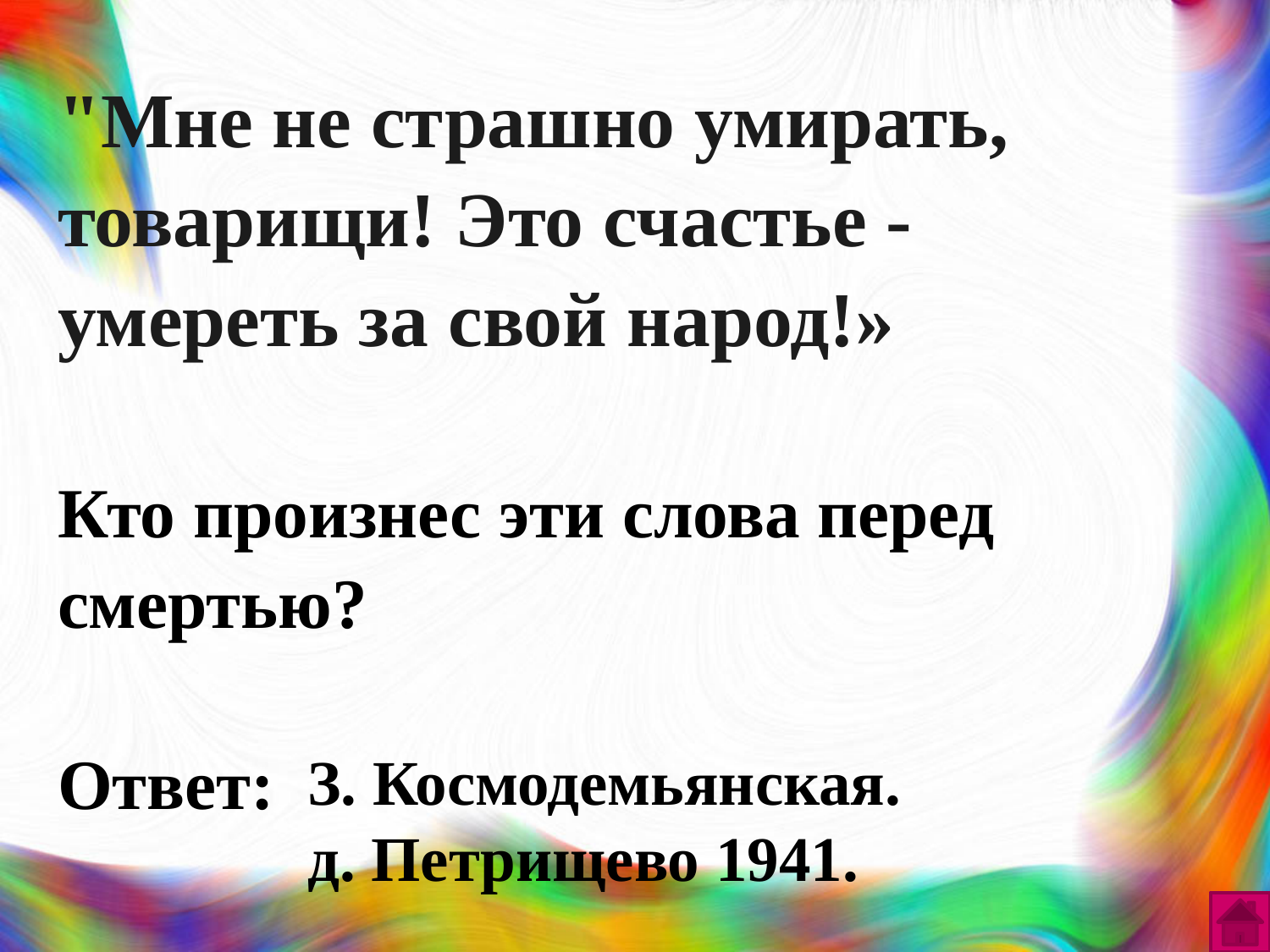

# "Мне не страшно умирать, товарищи! Это счастье - умереть за свой народ!» Кто произнес эти слова перед смертью? Ответ:
З. Космодемьянская.
д. Петрищево 1941.